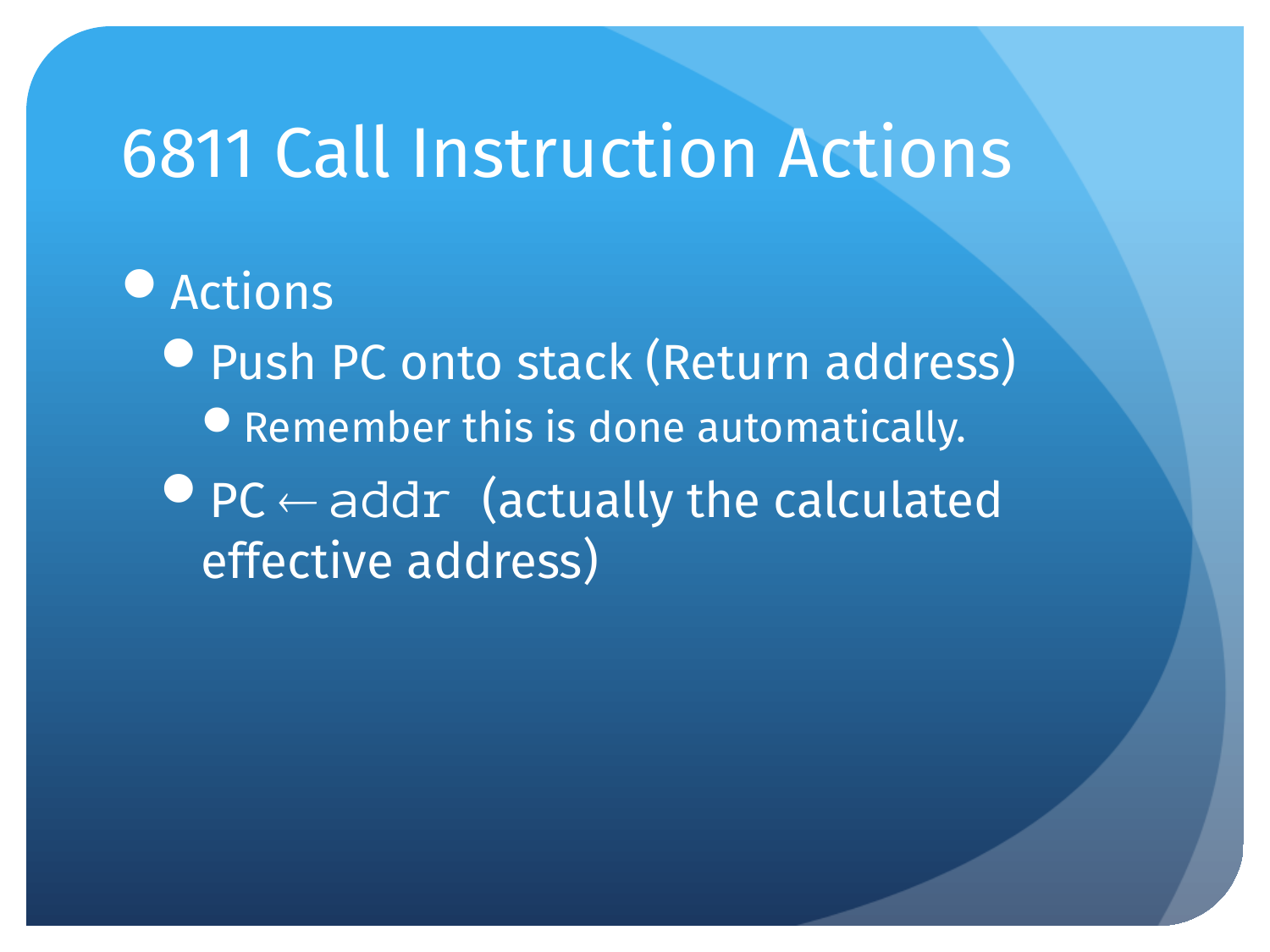

# 6811 Call Instruction Actions
Actions
Push PC onto stack (Return address)
Remember this is done automatically.
PC ← addr (actually the calculated effective address)